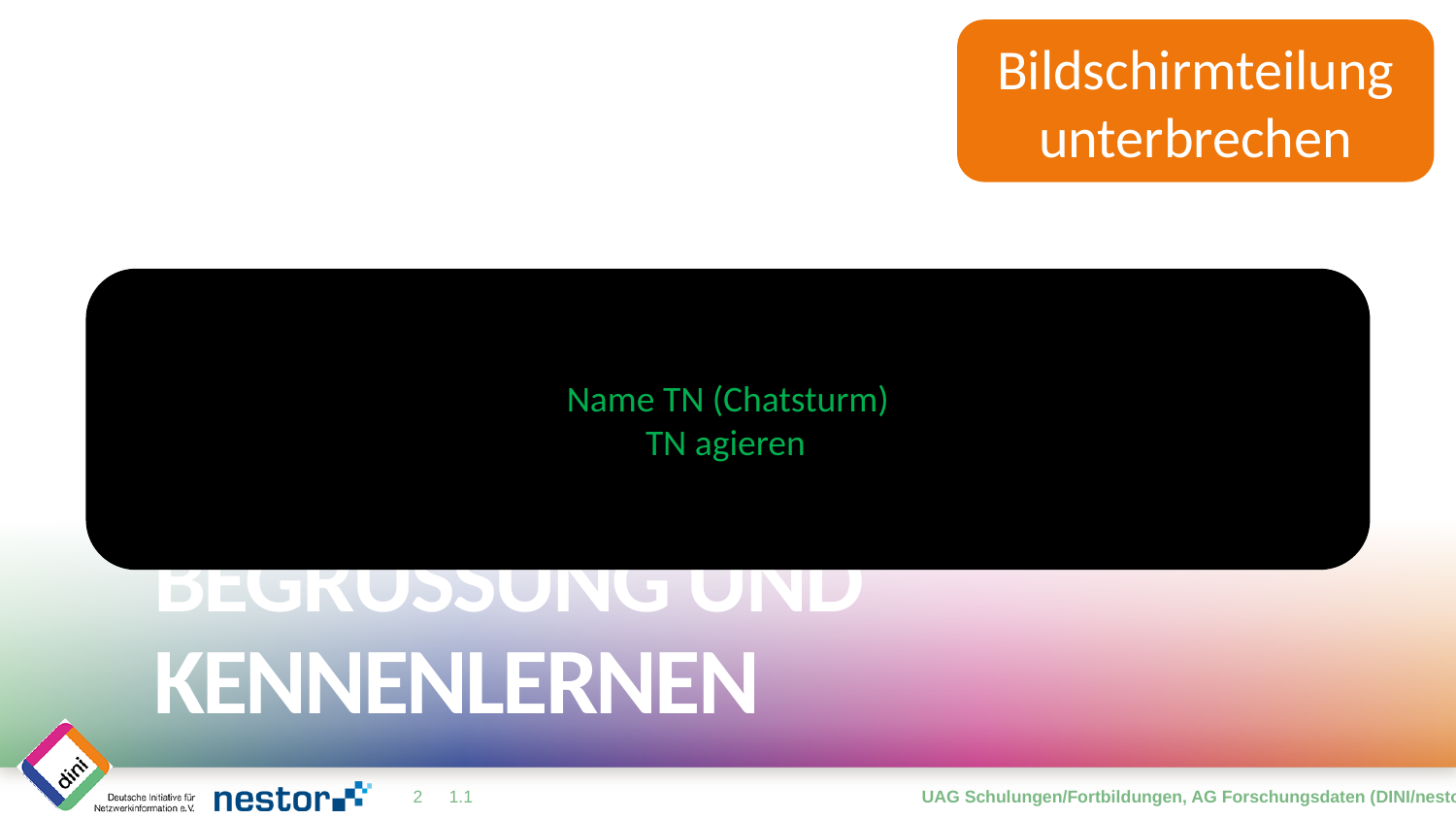

Bildschirmteilung unterbrechen
Name TN (Chatsturm)
TN agieren
# Begrüssung und Kennenlernen
2
1.1